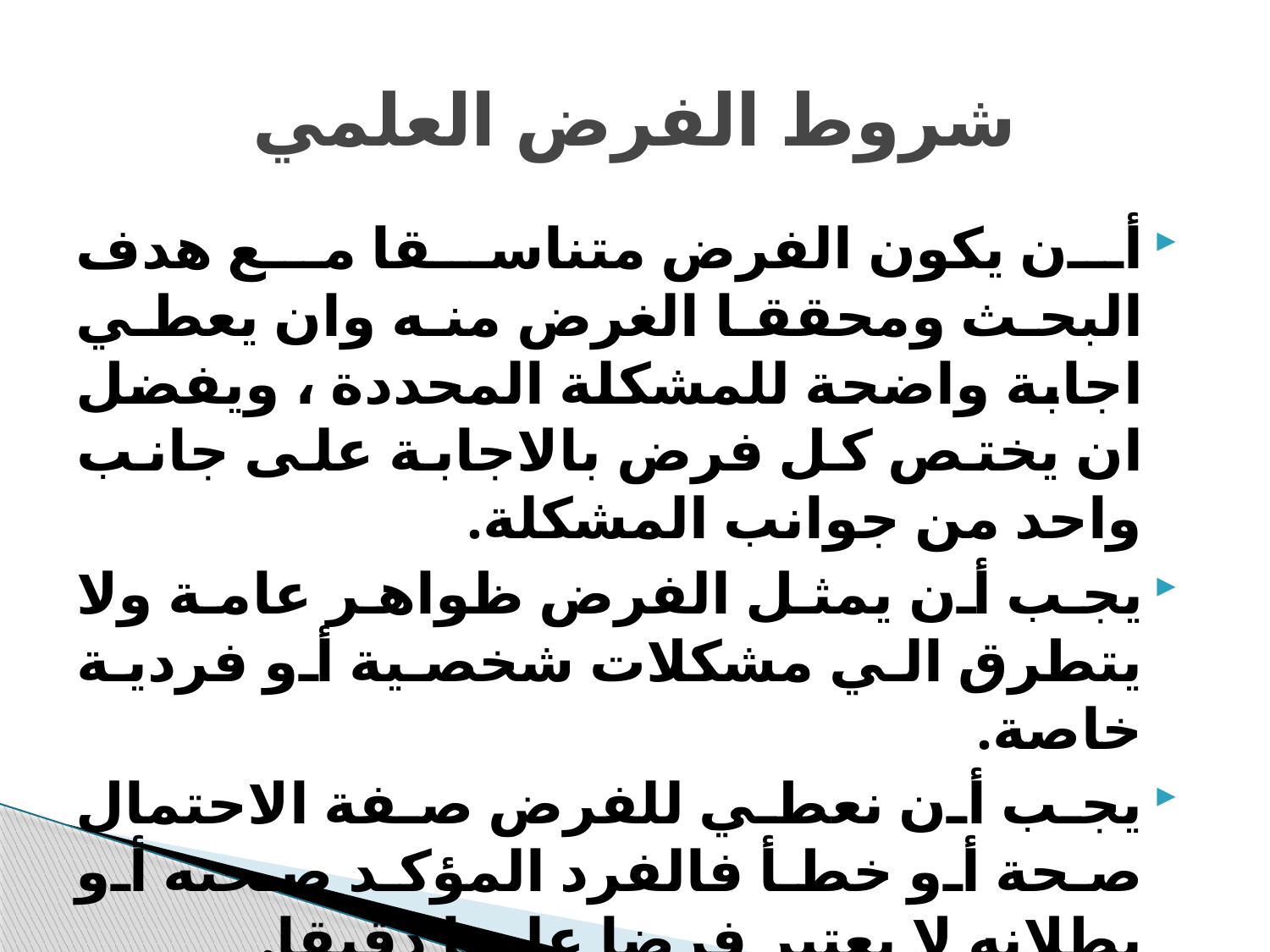

# شروط الفرض العلمي
أن يكون الفرض متناسقا مع هدف البحث ومحققا الغرض منه وان يعطي اجابة واضحة للمشكلة المحددة ، ويفضل ان يختص كل فرض بالاجابة على جانب واحد من جوانب المشكلة.
يجب أن يمثل الفرض ظواهر عامة ولا يتطرق الي مشكلات شخصية أو فردية خاصة.
يجب أن نعطي للفرض صفة الاحتمال صحة أو خطأ فالفرد المؤكد صحته أو بطلانه لا يعتبر فرضا علميا دقيقا.